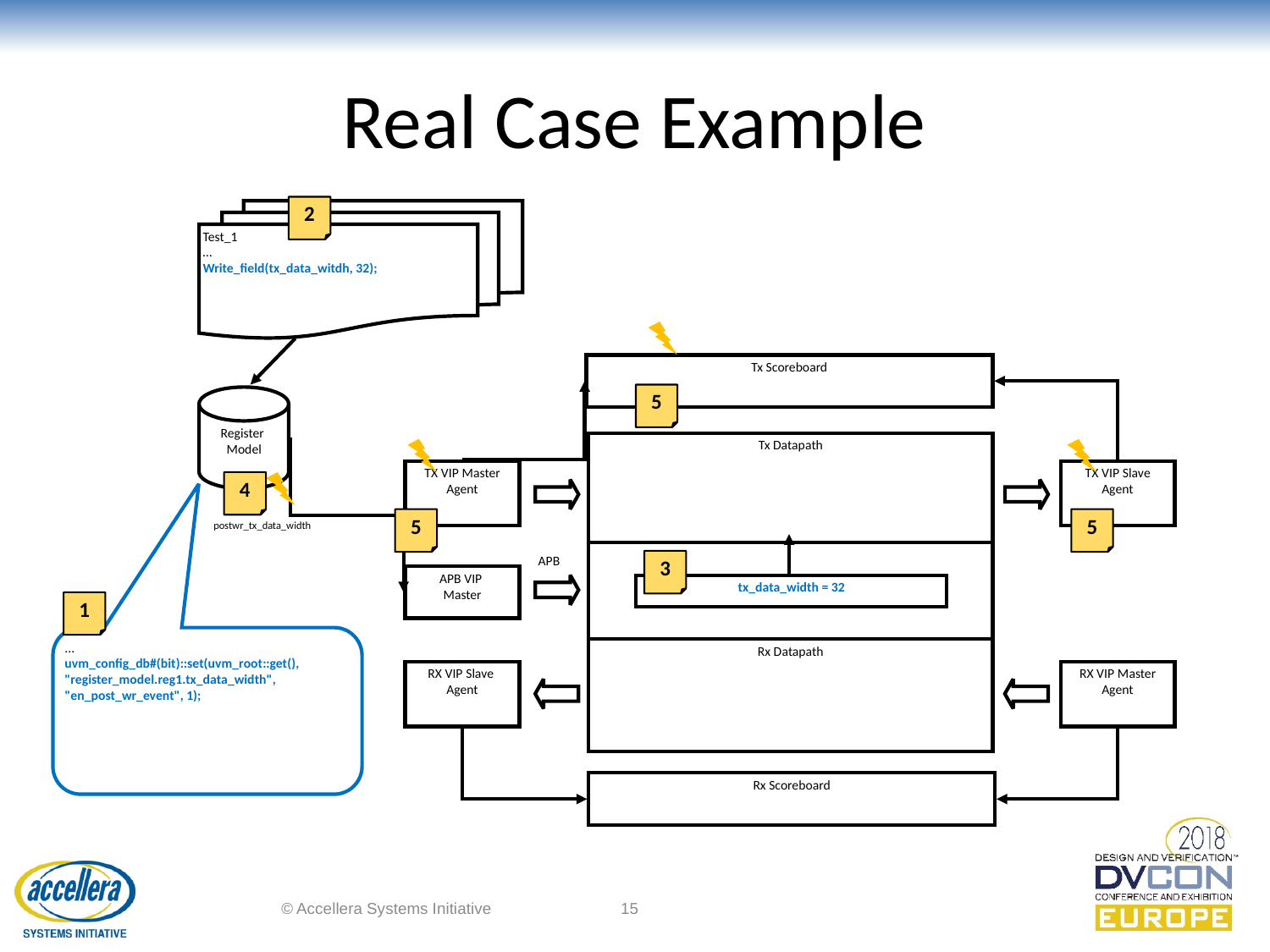

# Real Case Example
2
Test_1
…
Write_field(tx_data_witdh, 32);

Tx Scoreboard
5
Register
Model
Tx Datapath

TX VIP Master
Agent
TX VIP Slave
Agent
4

5
5
postwr_tx_data_width

APB
3
APB VIP
Master

tx_data_width = 32
1
...
uvm_config_db#(bit)::set(uvm_root::get(), "register_model.reg1.tx_data_width", "en_post_wr_event", 1);
Rx Datapath
RX VIP Slave
Agent
RX VIP Master
Agent

Rx Scoreboard
© Accellera Systems Initiative
15